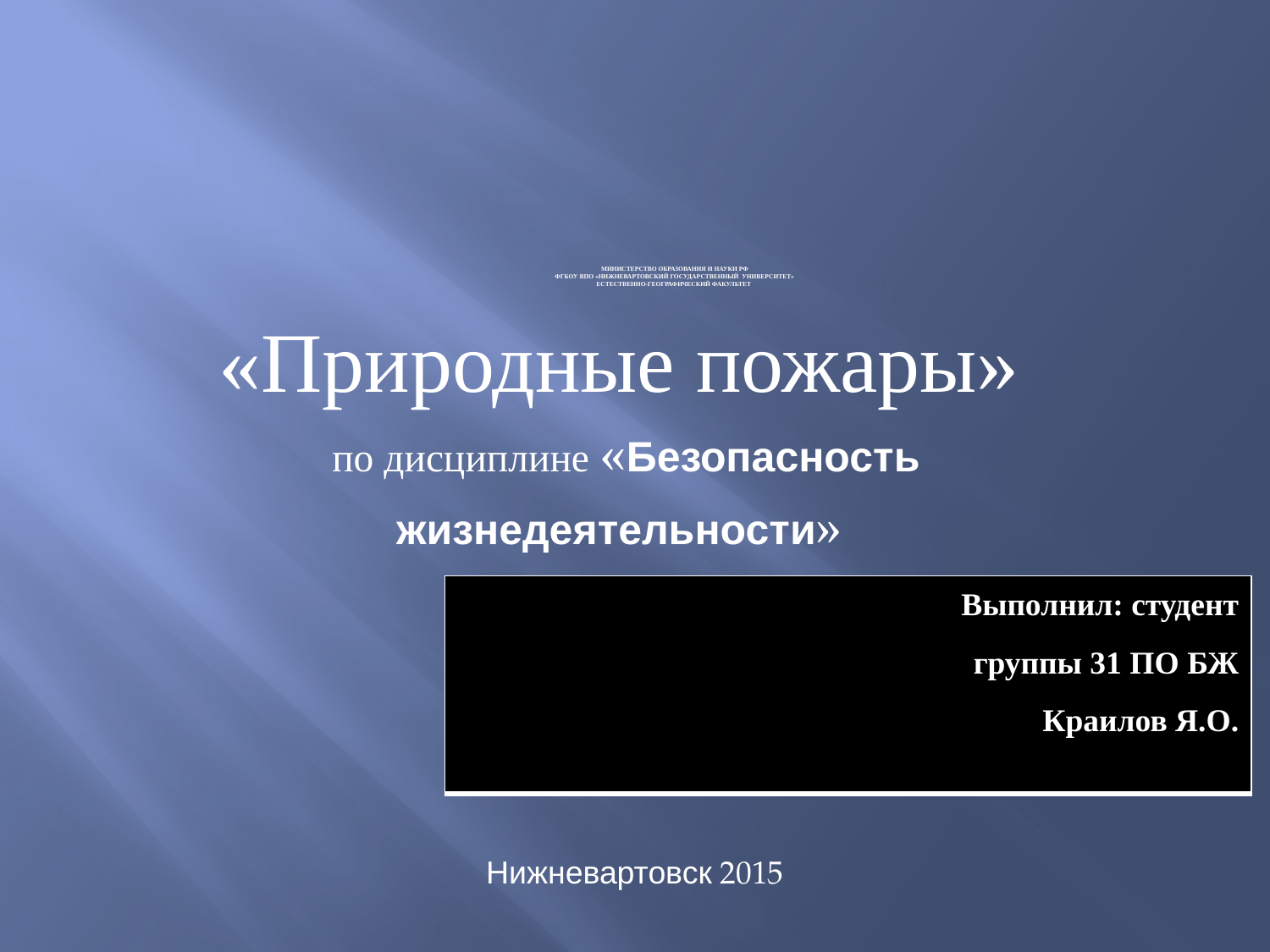

# Министерство образования и науки РФ ФГБОУ ВПО «Нижневартовский государственный  университет» Естественно-географический факультет
«Природные пожары»
 по дисциплине «Безопасность жизнедеятельности»

| Выполнил: студент группы 31 ПО БЖ Краилов Я.О. |
| --- |
Нижневартовск 2015